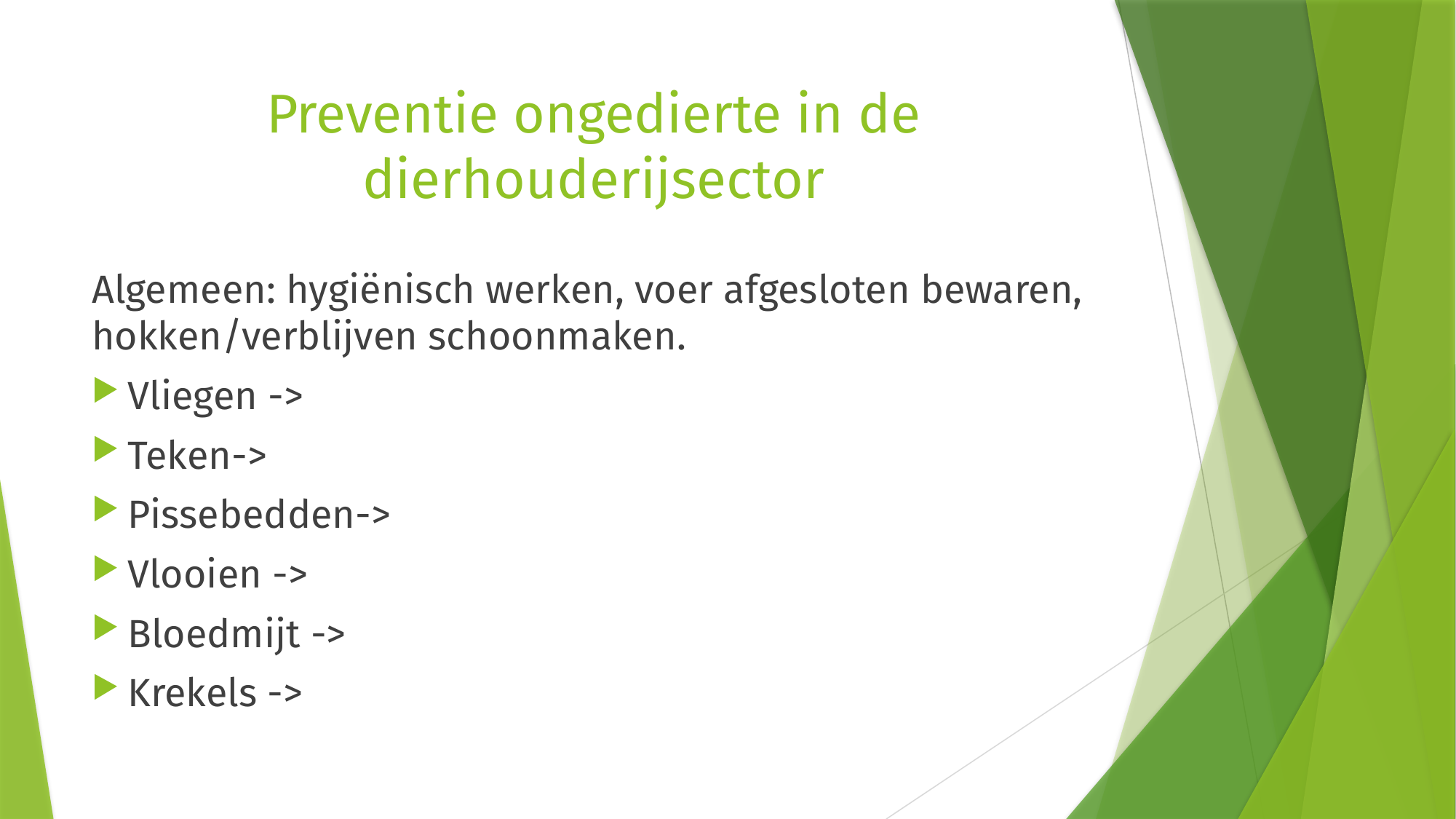

# Preventie ongedierte in de dierhouderijsector
Algemeen: hygiënisch werken, voer afgesloten bewaren, hokken/verblijven schoonmaken.
Vliegen ->
Teken->
Pissebedden->
Vlooien ->
Bloedmijt ->
Krekels ->